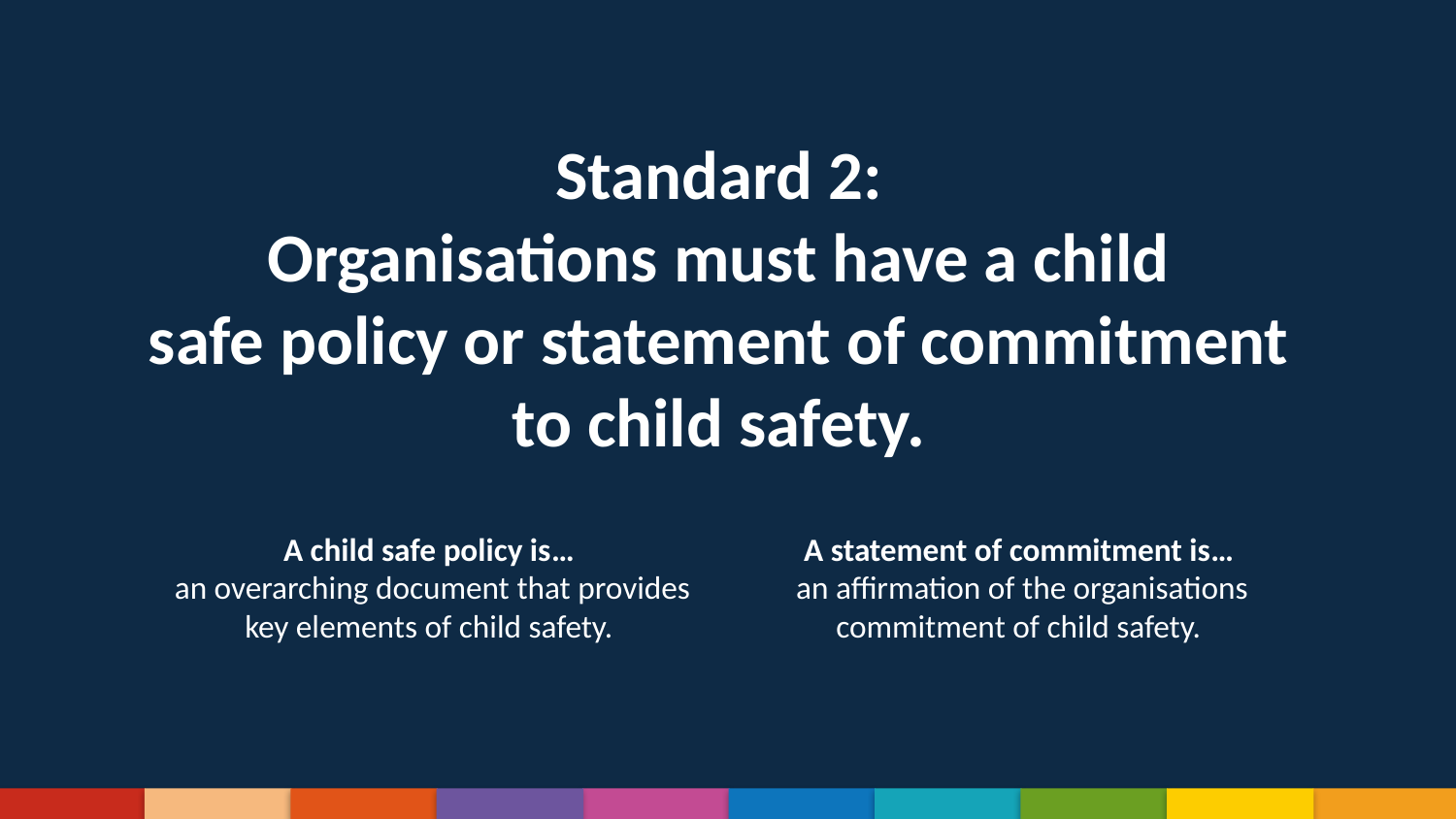

Standard 2:
Organisations must have a child
safe policy or statement of commitment
to child safety.
A child safe policy is…
an overarching document that provides key elements of child safety.
A statement of commitment is…
an affirmation of the organisations commitment of child safety.